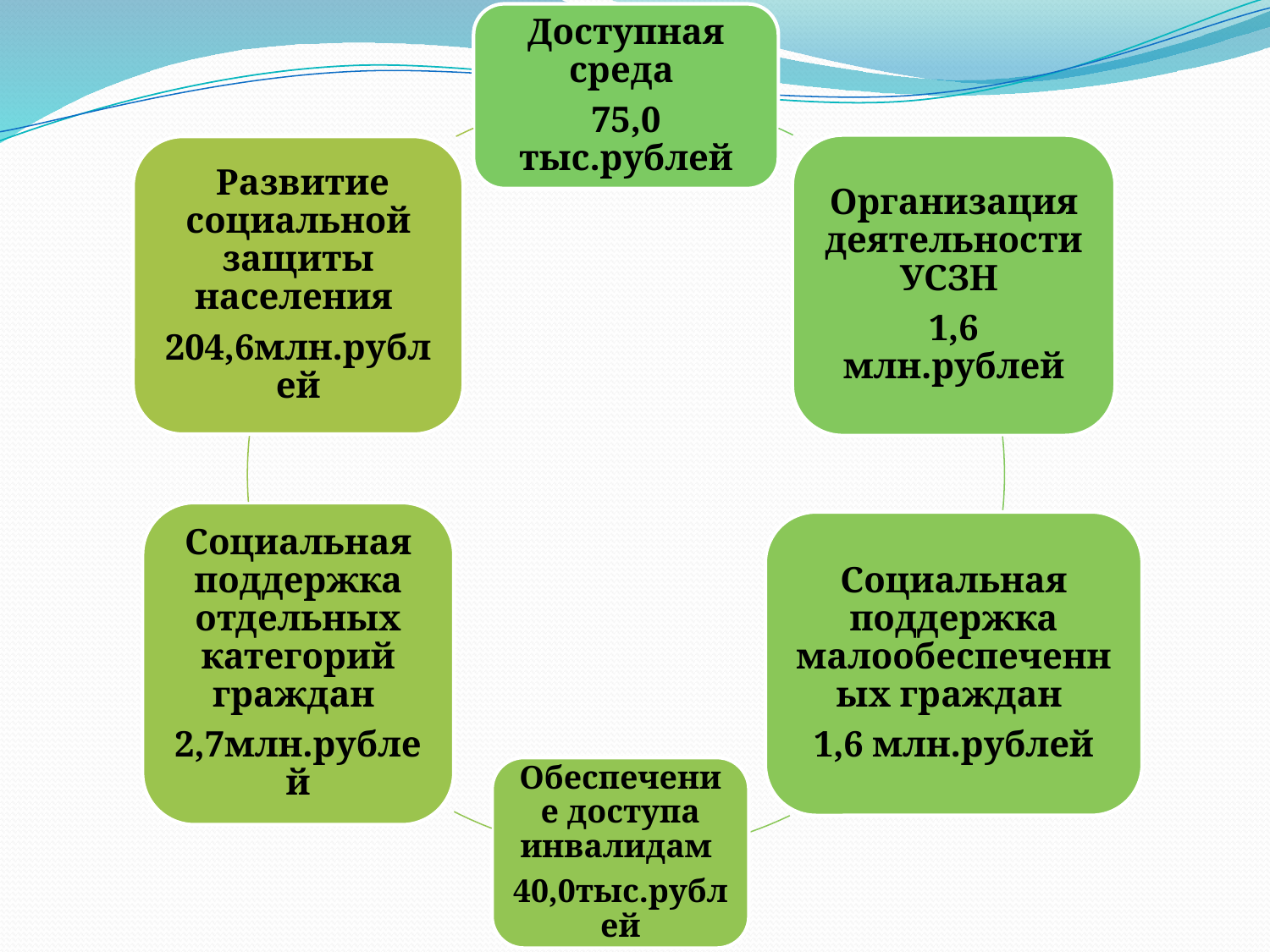

Доступная среда
75,0 тыс.рублей
Организация деятельности УСЗН
1,6 млн.рублей
Социальная поддержка малообеспеченных граждан
1,6 млн.рублей
Обеспечение доступа инвалидам
40,0тыс.рублей
Социальная поддержка отдельных категорий граждан
2,7млн.рублей
 Развитие социальной защиты населения
204,6млн.рублей